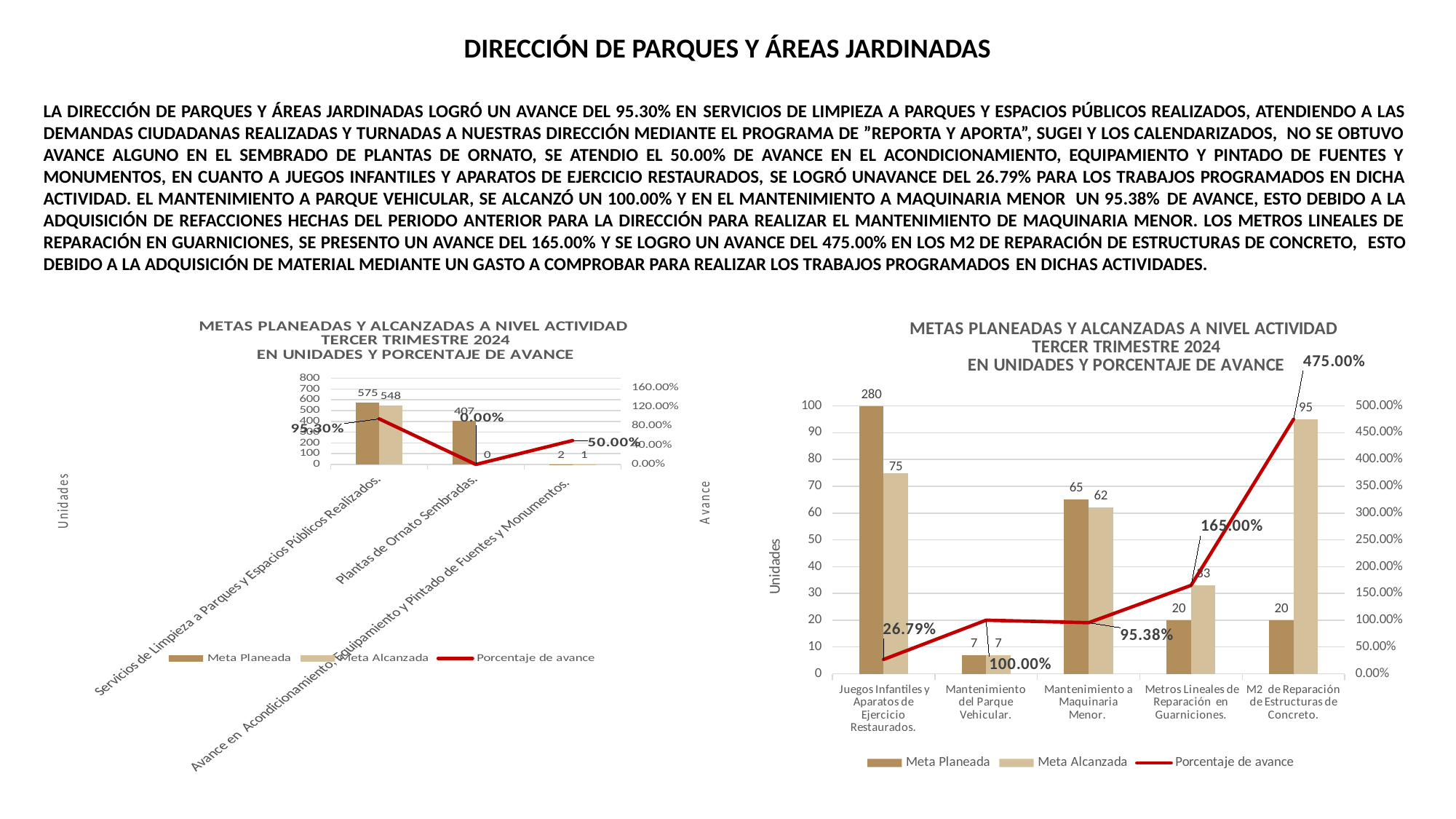

DIRECCIÓN DE PARQUES Y ÁREAS JARDINADAS
LA DIRECCIÓN DE PARQUES Y ÁREAS JARDINADAS LOGRÓ UN AVANCE DEL 95.30% EN SERVICIOS DE LIMPIEZA A PARQUES Y ESPACIOS PÚBLICOS REALIZADOS, ATENDIENDO A LAS DEMANDAS CIUDADANAS REALIZADAS Y TURNADAS A NUESTRAS DIRECCIÓN MEDIANTE EL PROGRAMA DE ”REPORTA Y APORTA”, SUGEI Y LOS CALENDARIZADOS,  NO SE OBTUVO AVANCE ALGUNO EN EL SEMBRADO DE PLANTAS DE ORNATO, SE ATENDIO EL 50.00% DE AVANCE EN EL ACONDICIONAMIENTO, EQUIPAMIENTO Y PINTADO DE FUENTES Y MONUMENTOS, EN CUANTO A JUEGOS INFANTILES Y APARATOS DE EJERCICIO RESTAURADOS, SE LOGRÓ UNAVANCE DEL 26.79% PARA LOS TRABAJOS PROGRAMADOS EN DICHA ACTIVIDAD. EL MANTENIMIENTO A PARQUE VEHICULAR, SE ALCANZÓ UN 100.00% Y EN EL MANTENIMIENTO A MAQUINARIA MENOR  UN 95.38% DE AVANCE, ESTO DEBIDO A LA ADQUISICIÓN DE REFACCIONES HECHAS DEL PERIODO ANTERIOR PARA LA DIRECCIÓN PARA REALIZAR EL MANTENIMIENTO DE MAQUINARIA MENOR. LOS METROS LINEALES DE REPARACIÓN EN GUARNICIONES, SE PRESENTO UN AVANCE DEL 165.00% Y SE LOGRO UN AVANCE DEL 475.00% EN LOS M2 DE REPARACIÓN DE ESTRUCTURAS DE CONCRETO,  ESTO DEBIDO A LA ADQUISICIÓN DE MATERIAL MEDIANTE UN GASTO A COMPROBAR PARA REALIZAR LOS TRABAJOS PROGRAMADOS EN DICHAS ACTIVIDADES.

### Chart: METAS PLANEADAS Y ALCANZADAS A NIVEL ACTIVIDAD
TERCER TRIMESTRE 2024
EN UNIDADES Y PORCENTAJE DE AVANCE

| Category | Meta Planeada | Meta Alcanzada |  |
|---|---|---|---|
| Servicios de Limpieza a Parques y Espacios Públicos Realizados. | 575.0 | 548.0 | 0.9530434782608695 |
| Plantas de Ornato Sembradas. | 407.0 | 0.0 | 0.0 |
| Avance en  Acondicionamiento, Equipamiento y Pintado de Fuentes y Monumentos.   | 2.0 | 1.0 | 0.5 |

### Chart: METAS PLANEADAS Y ALCANZADAS A NIVEL ACTIVIDAD
TERCER TRIMESTRE 2024
EN UNIDADES Y PORCENTAJE DE AVANCE

| Category | Meta Planeada | Meta Alcanzada |  |
|---|---|---|---|
|  Juegos Infantiles y Aparatos de Ejercicio Restaurados. | 280.0 | 75.0 | 0.26785714285714285 |
| Mantenimiento del Parque Vehicular. | 7.0 | 7.0 | 1.0 |
| Mantenimiento a Maquinaria Menor.  | 65.0 | 62.0 | 0.9538461538461539 |
|  Metros Lineales de Reparación  en Guarniciones. | 20.0 | 33.0 | 1.65 |
| M2  de Reparación de Estructuras de Concreto. | 20.0 | 95.0 | 4.75 |